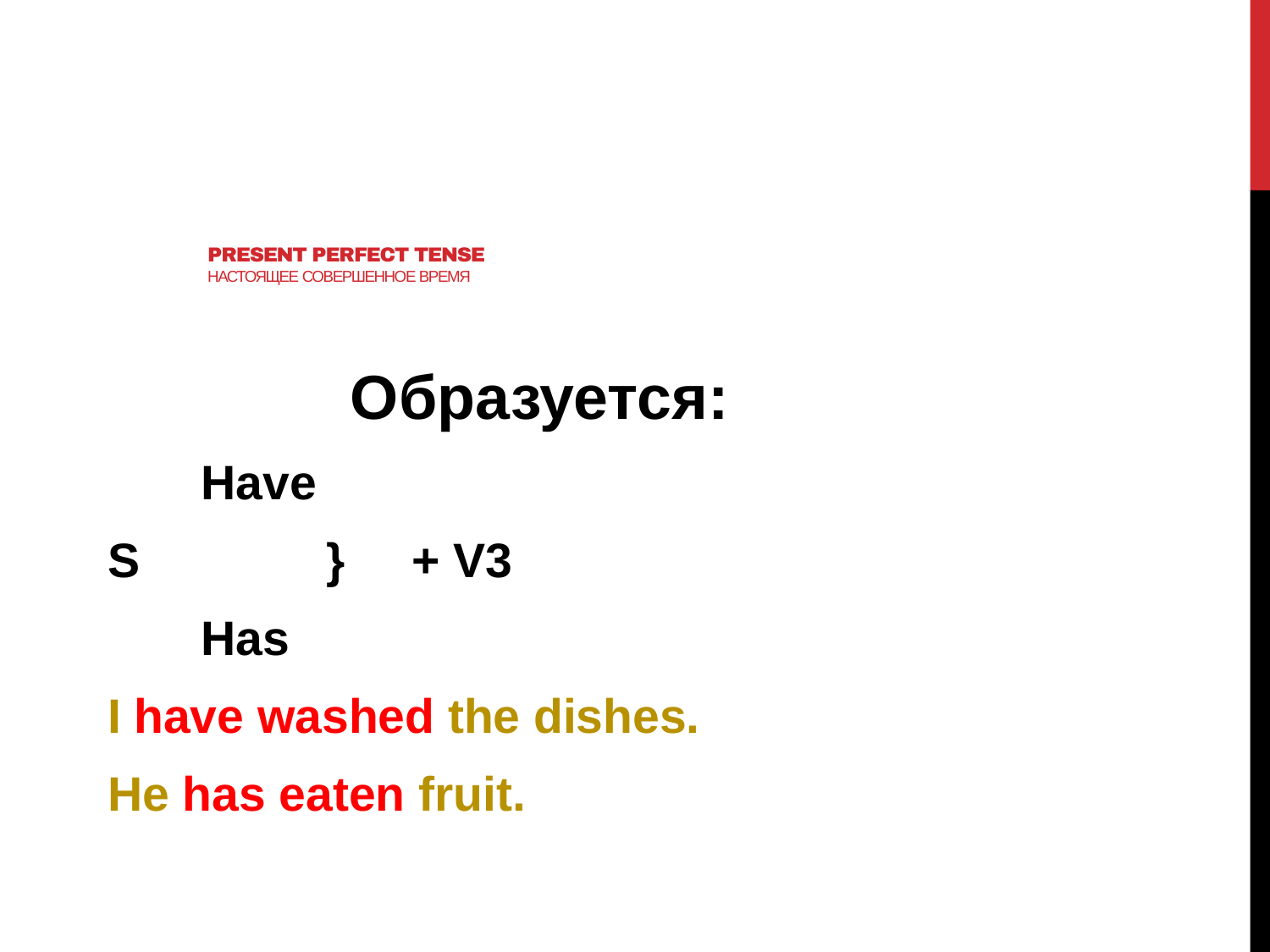

# Present Perfect Tense Настоящее совершенное время

Образуется:
       Have
S              }     + V3
       Has
I have washed the dishes.
He has eaten fruit.